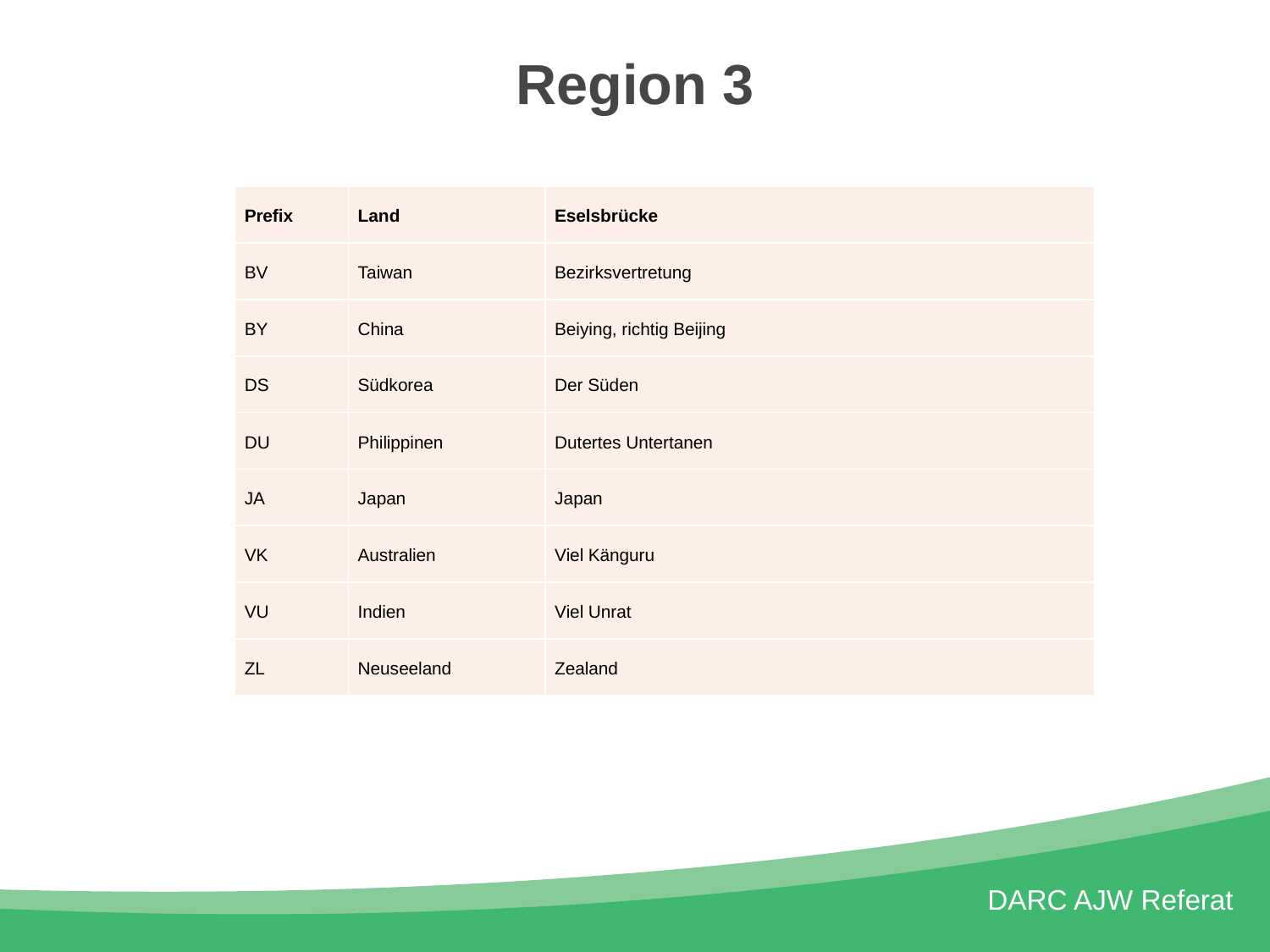

# Region 3
| Prefix | Land | Eselsbrücke |
| --- | --- | --- |
| BV | Taiwan | Bezirksvertretung |
| BY | China | Beiying, richtig Beijing |
| DS | Südkorea | Der Süden |
| DU | Philippinen | Dutertes Untertanen |
| JA | Japan | Japan |
| VK | Australien | Viel Känguru |
| VU | Indien | Viel Unrat |
| ZL | Neuseeland | Zealand |